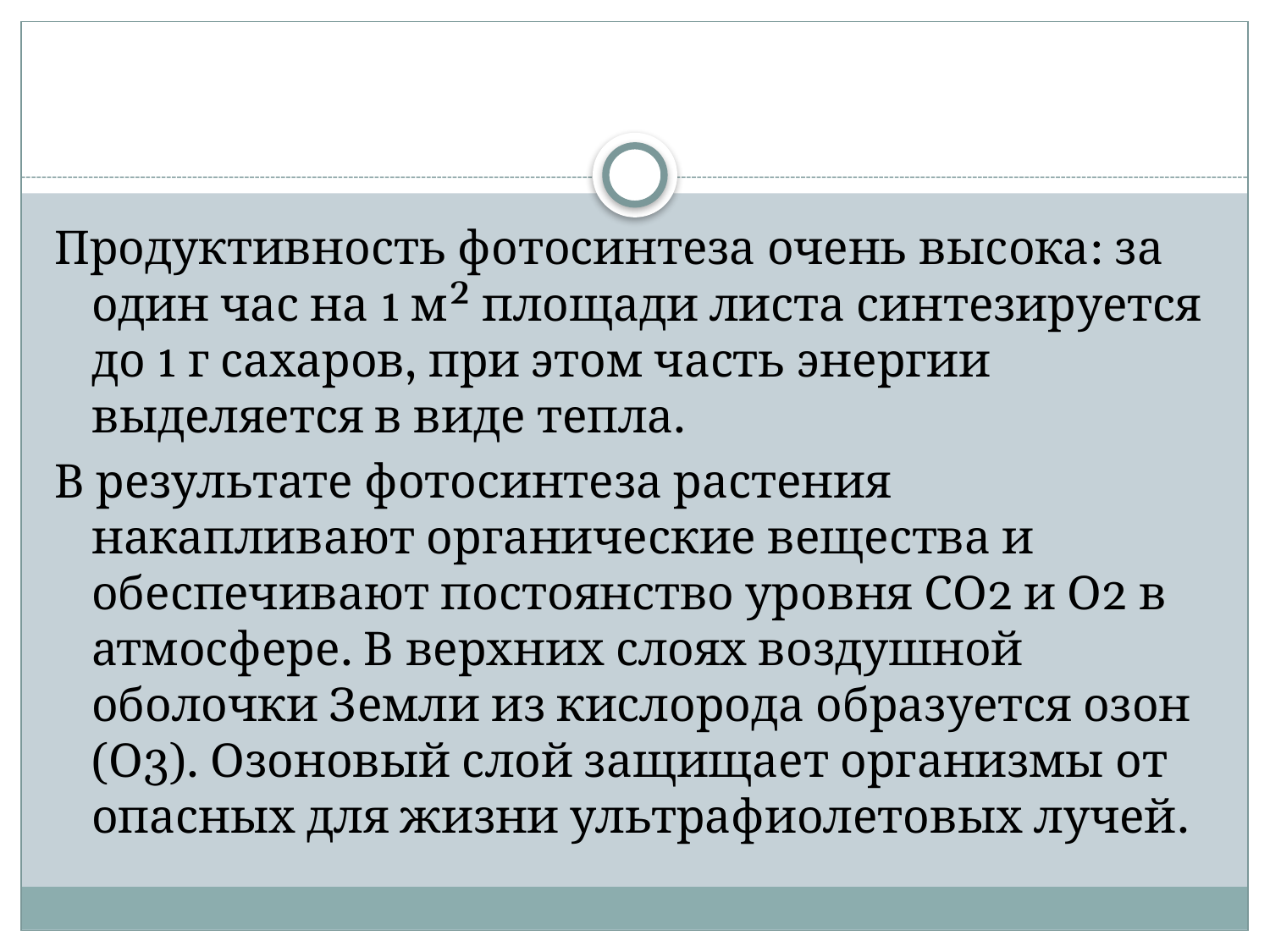

Продуктивность фотосинтеза очень высока: за один час на 1 м² площади листа синтезируется до 1 г сахаров, при этом часть энергии выделяется в виде тепла.
В результате фотосинтеза растения накапливают органические вещества и обеспечивают постоянство уровня СО2 и О2 в атмосфере. В верхних слоях воздушной оболочки Земли из кислорода образуется озон (О3). Озоновый слой защищает организмы от опасных для жизни ультрафиолетовых лучей.